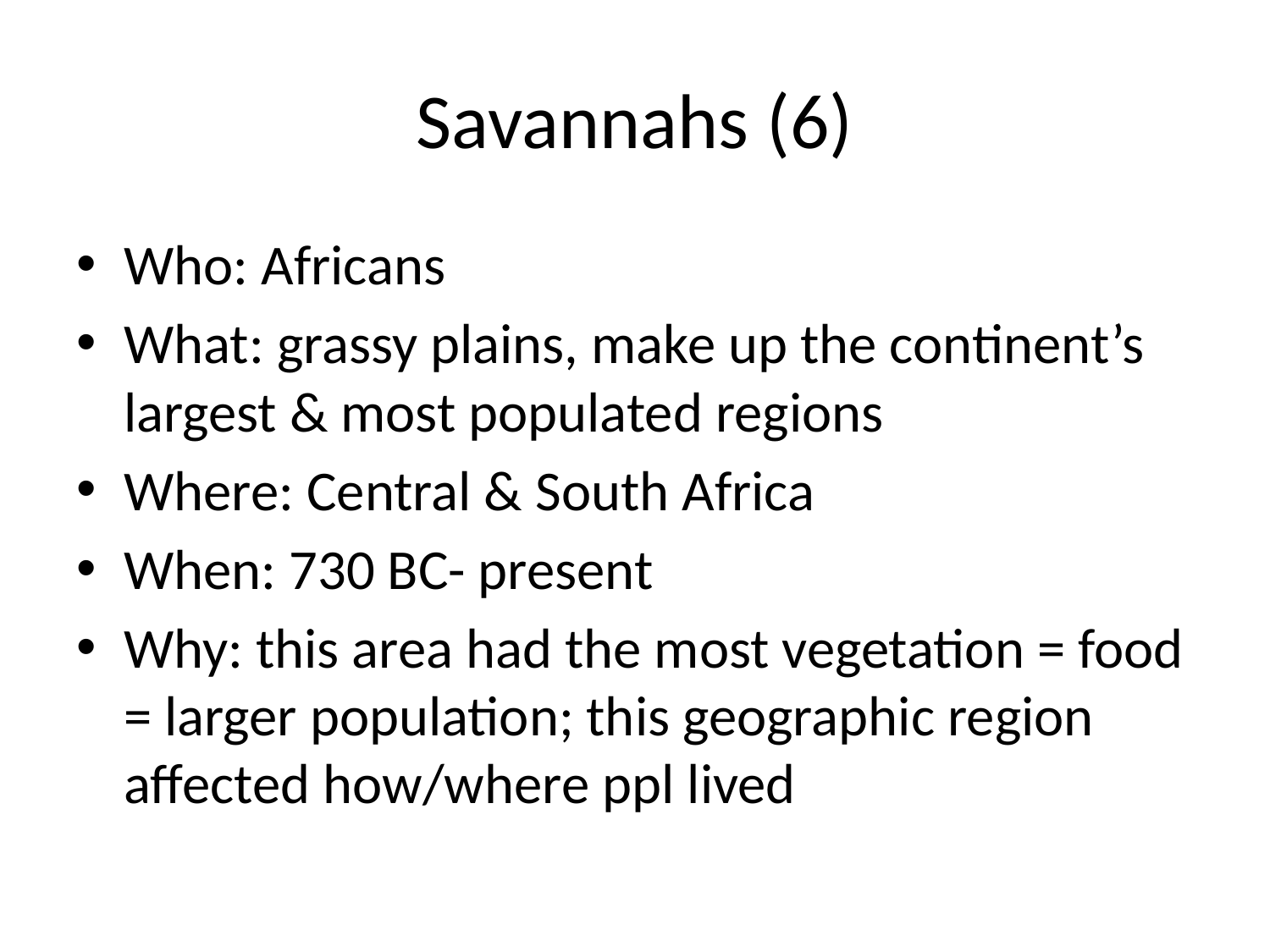

# Savannahs (6)
Who: Africans
What: grassy plains, make up the continent’s largest & most populated regions
Where: Central & South Africa
When: 730 BC- present
Why: this area had the most vegetation = food = larger population; this geographic region affected how/where ppl lived